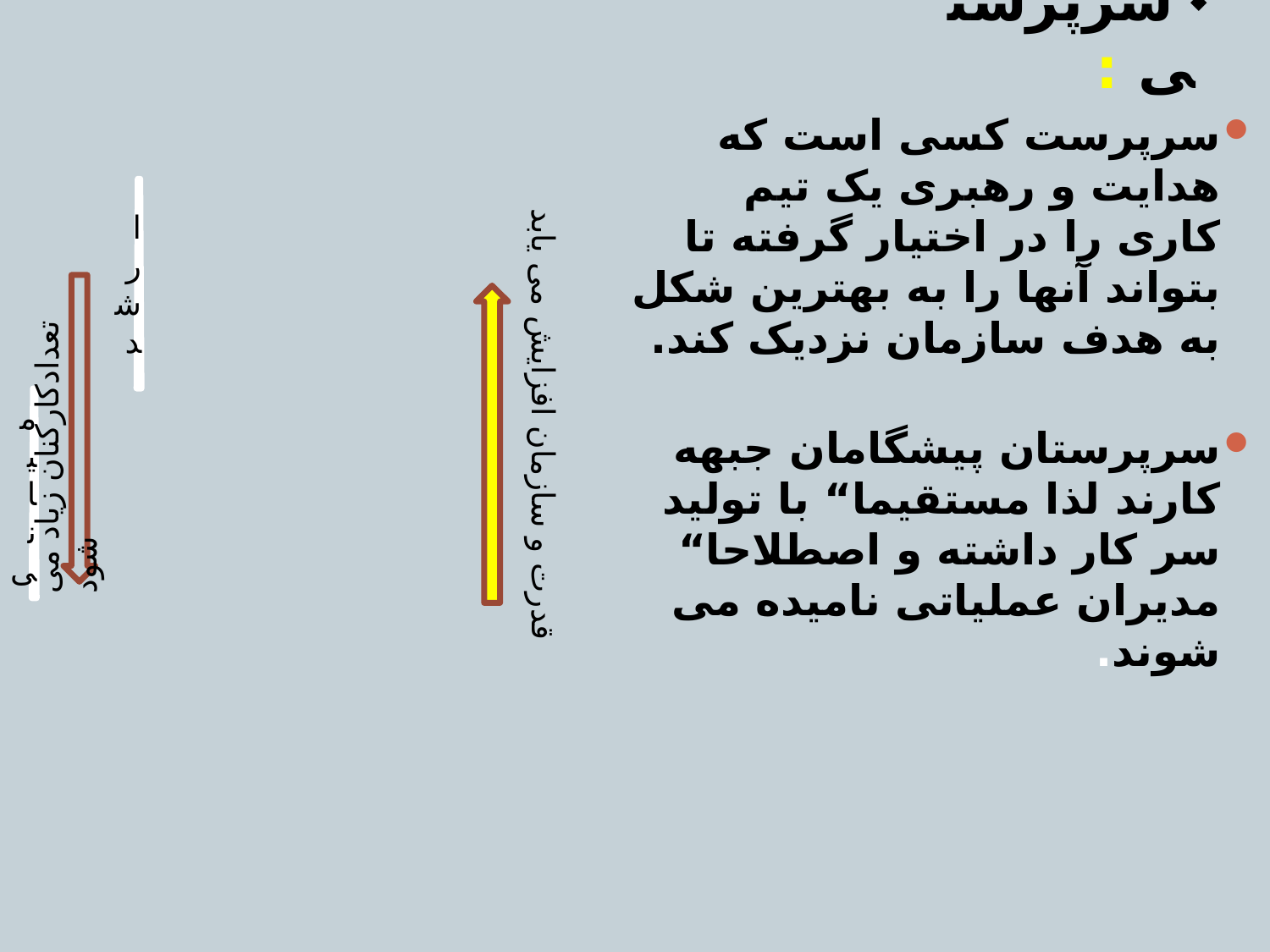

# سرپرستی :
سرپرست کسی است که هدایت و رهبری یک تیم کاری را در اختیار گرفته تا بتواند آنها را به بهترین شکل به هدف سازمان نزدیک کند.

سرپرستان پیشگامان جبهه کارند لذا مستقیما“ با تولید سر کار داشته و اصطلاحا“ مدیران عملیاتی نامیده می شوند.
ارشد
میانی
مدیران عملیاتی

قدرت و سازمان افزایش می یابد
تعدادکارکنان زیاد می شود